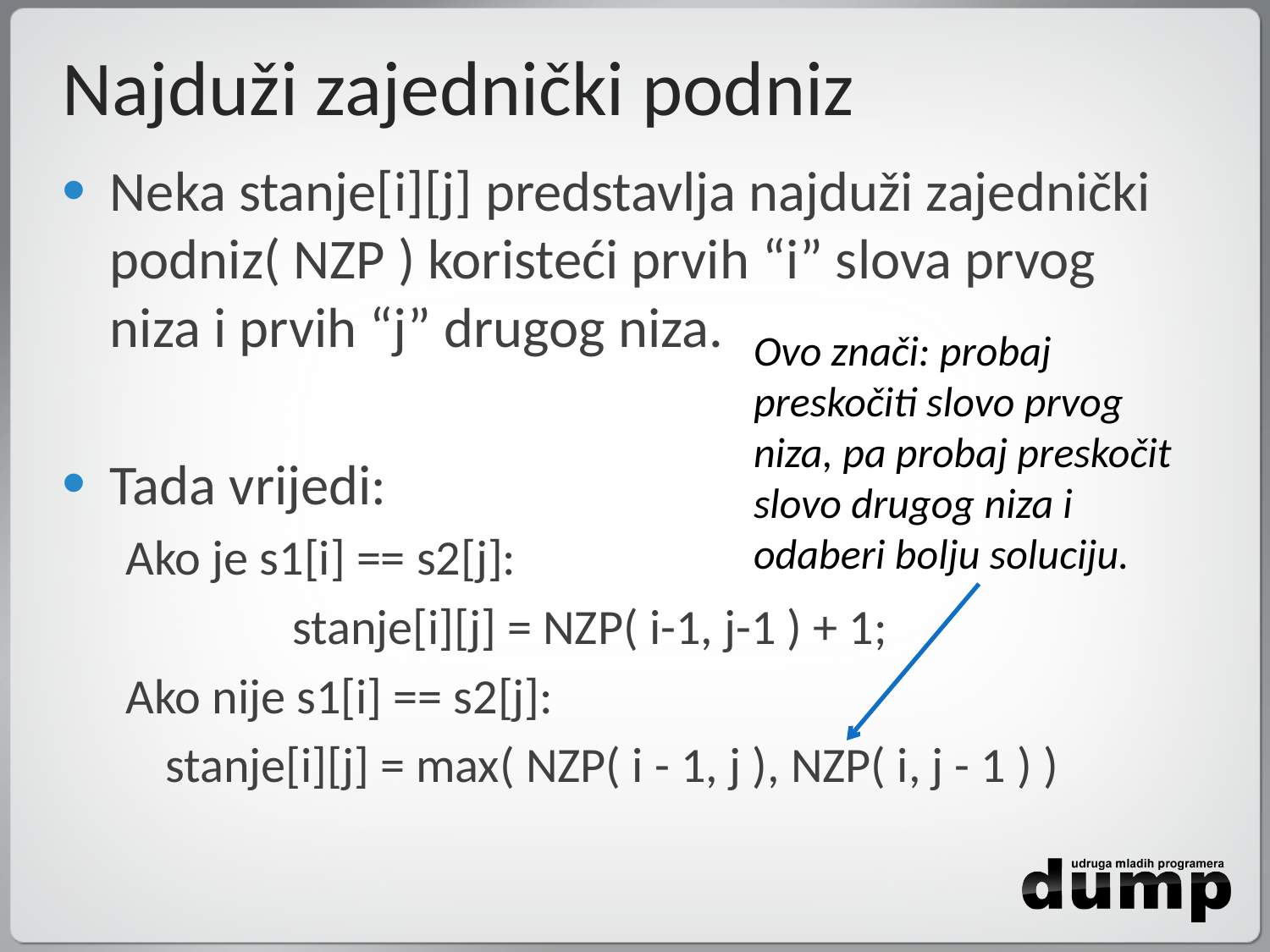

# Najduži zajednički podniz
Neka stanje[i][j] predstavlja najduži zajednički podniz( NZP ) koristeći prvih “i” slova prvog niza i prvih “j” drugog niza.

Tada vrijedi:
Ako je s1[i] == s2[j]:
		stanje[i][j] = NZP( i-1, j-1 ) + 1;
Ako nije s1[i] == s2[j]:
	stanje[i][j] = max( NZP( i - 1, j ), NZP( i, j - 1 ) )
Ovo znači: probaj preskočiti slovo prvog niza, pa probaj preskočit slovo drugog niza i odaberi bolju soluciju.